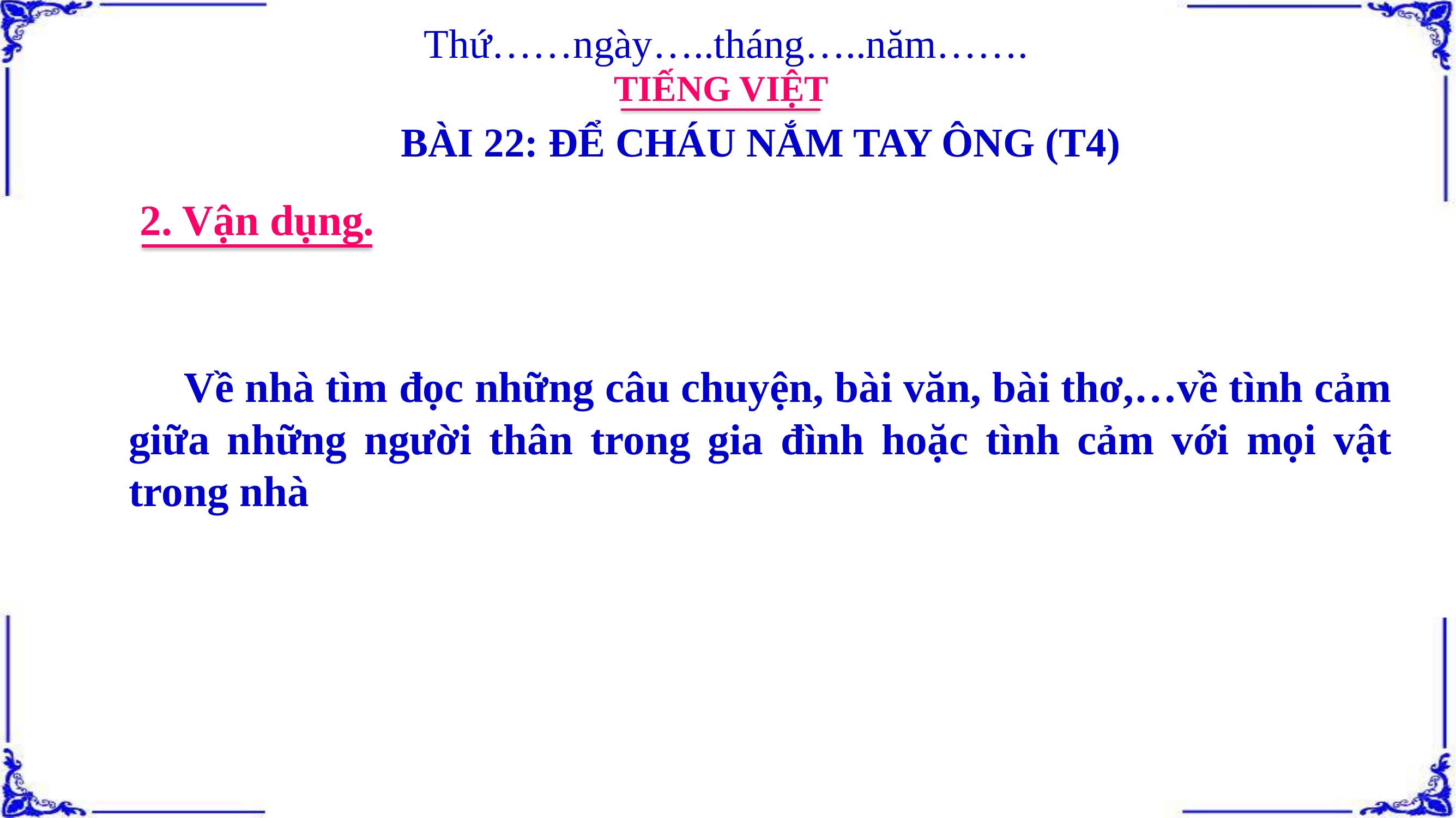

Thứ……ngày…..tháng…..năm…….
TIẾNG VIỆT
BÀI 22: ĐỂ CHÁU NẮM TAY ÔNG (T4)
2. Vận dụng.
     Về nhà tìm đọc những câu chuyện, bài văn, bài thơ,…về tình cảm giữa những người thân trong gia đình hoặc tình cảm với mọi vật trong nhà